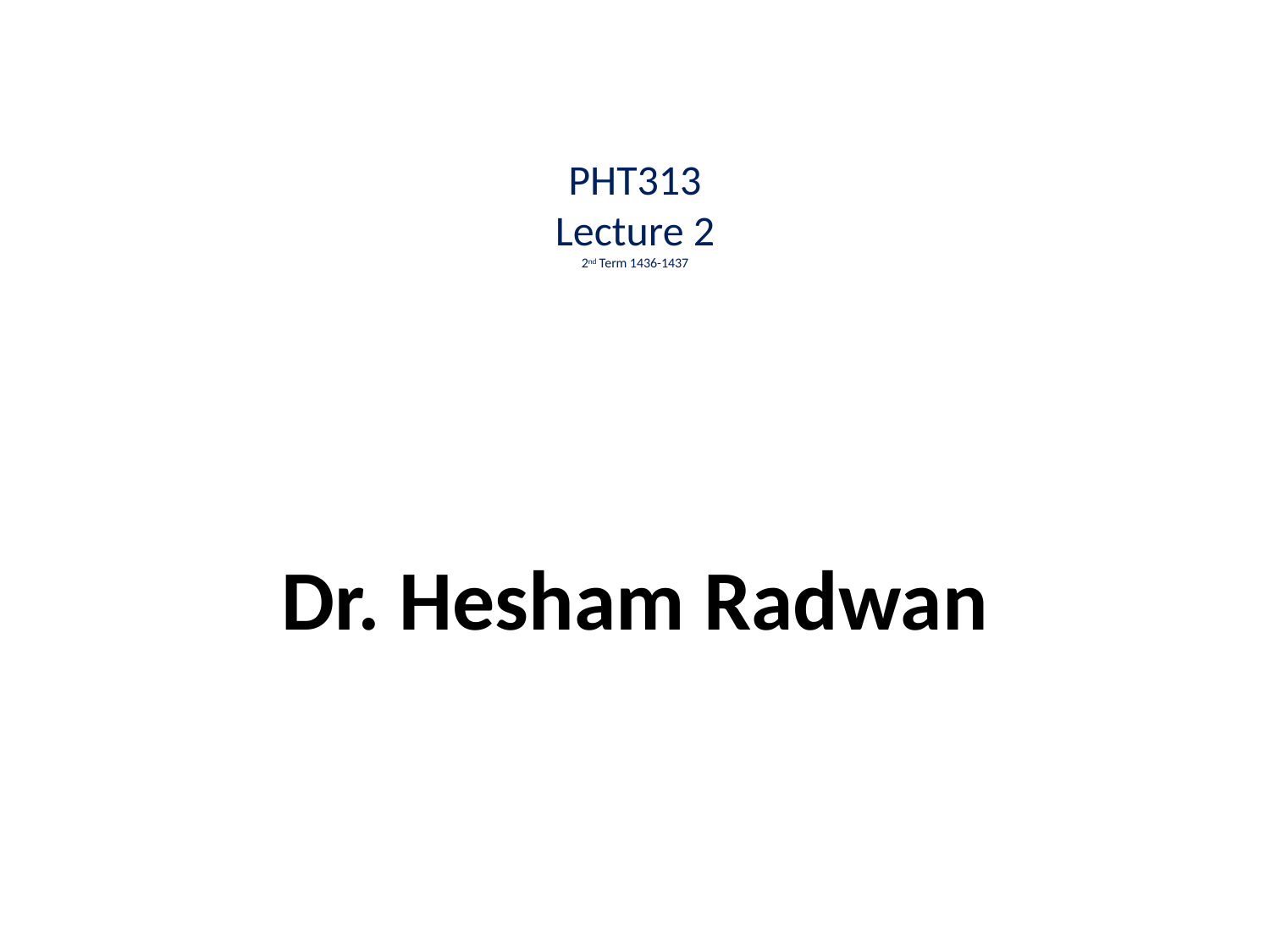

# PHT313 Lecture 2 2nd Term 1436-1437
Dr. Hesham Radwan